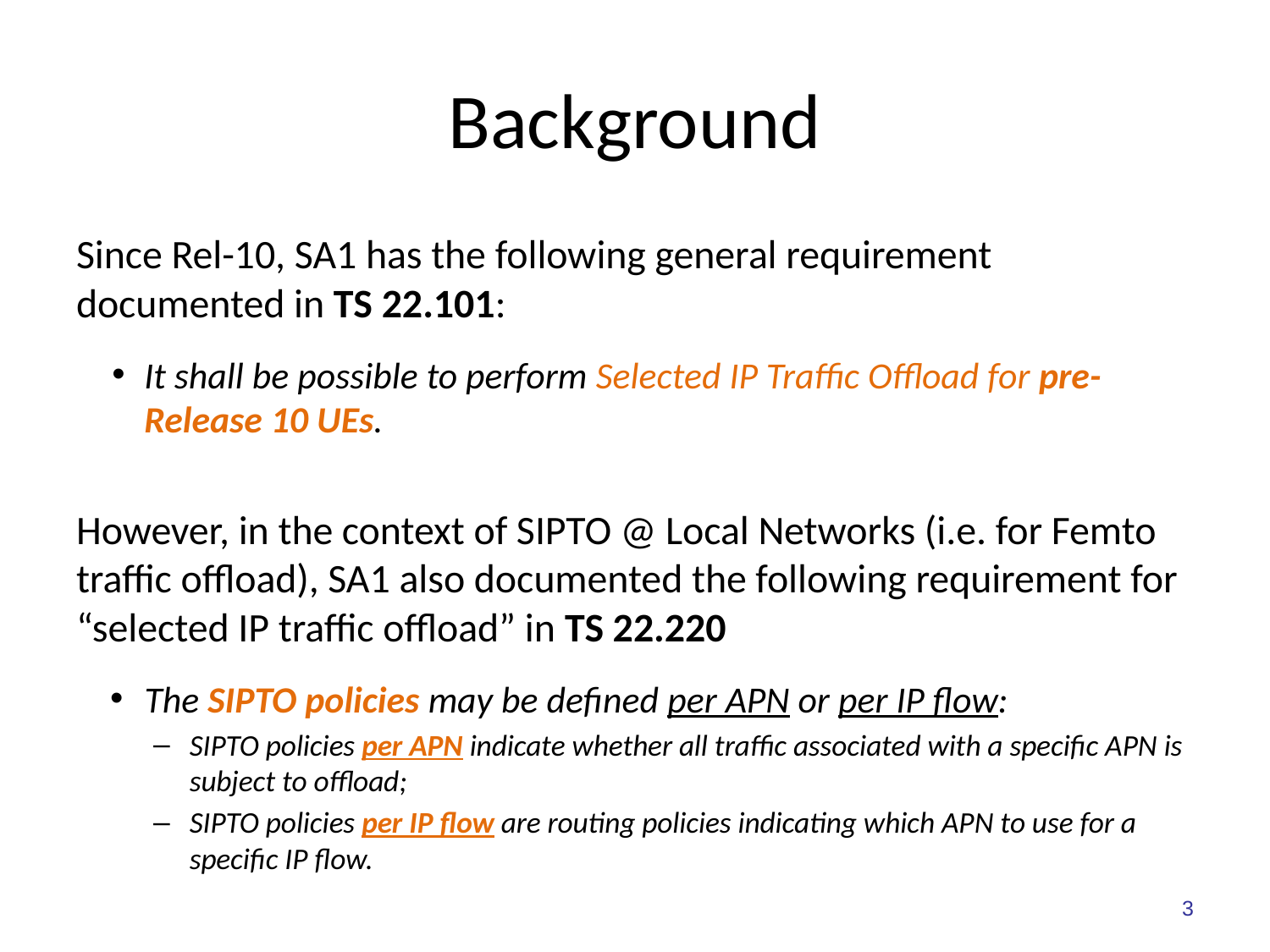

# Background
Since Rel-10, SA1 has the following general requirement documented in TS 22.101:

It shall be possible to perform Selected IP Traffic Offload for pre-Release 10 UEs.

However, in the context of SIPTO @ Local Networks (i.e. for Femto traffic offload), SA1 also documented the following requirement for “selected IP traffic offload” in TS 22.220

The SIPTO policies may be defined per APN or per IP flow:
SIPTO policies per APN indicate whether all traffic associated with a specific APN is subject to offload;
SIPTO policies per IP flow are routing policies indicating which APN to use for a specific IP flow.
3